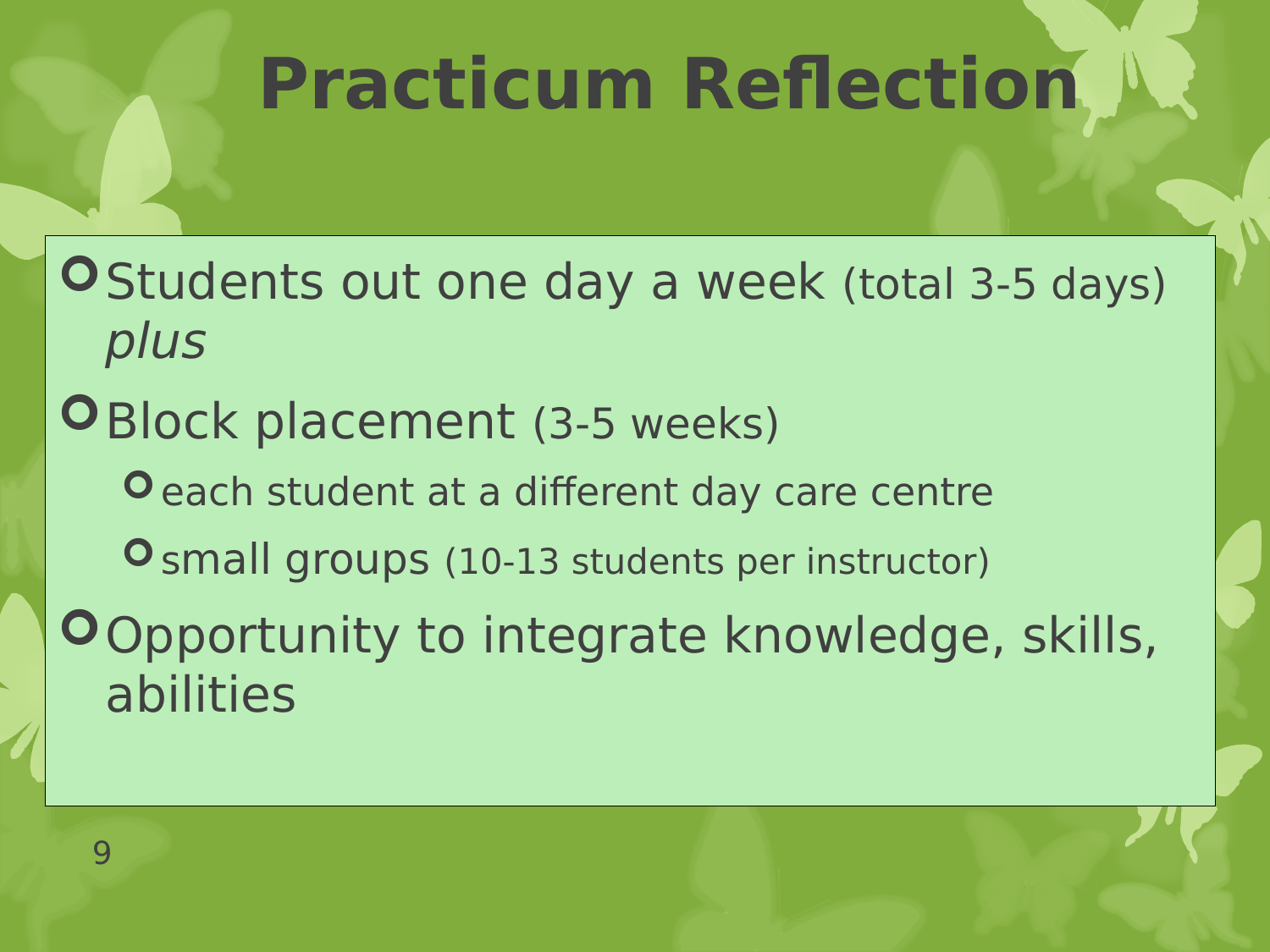

# Practicum Reflection
Students out one day a week (total 3-5 days) plus
Block placement (3-5 weeks)
each student at a different day care centre
small groups (10-13 students per instructor)
Opportunity to integrate knowledge, skills, abilities

9